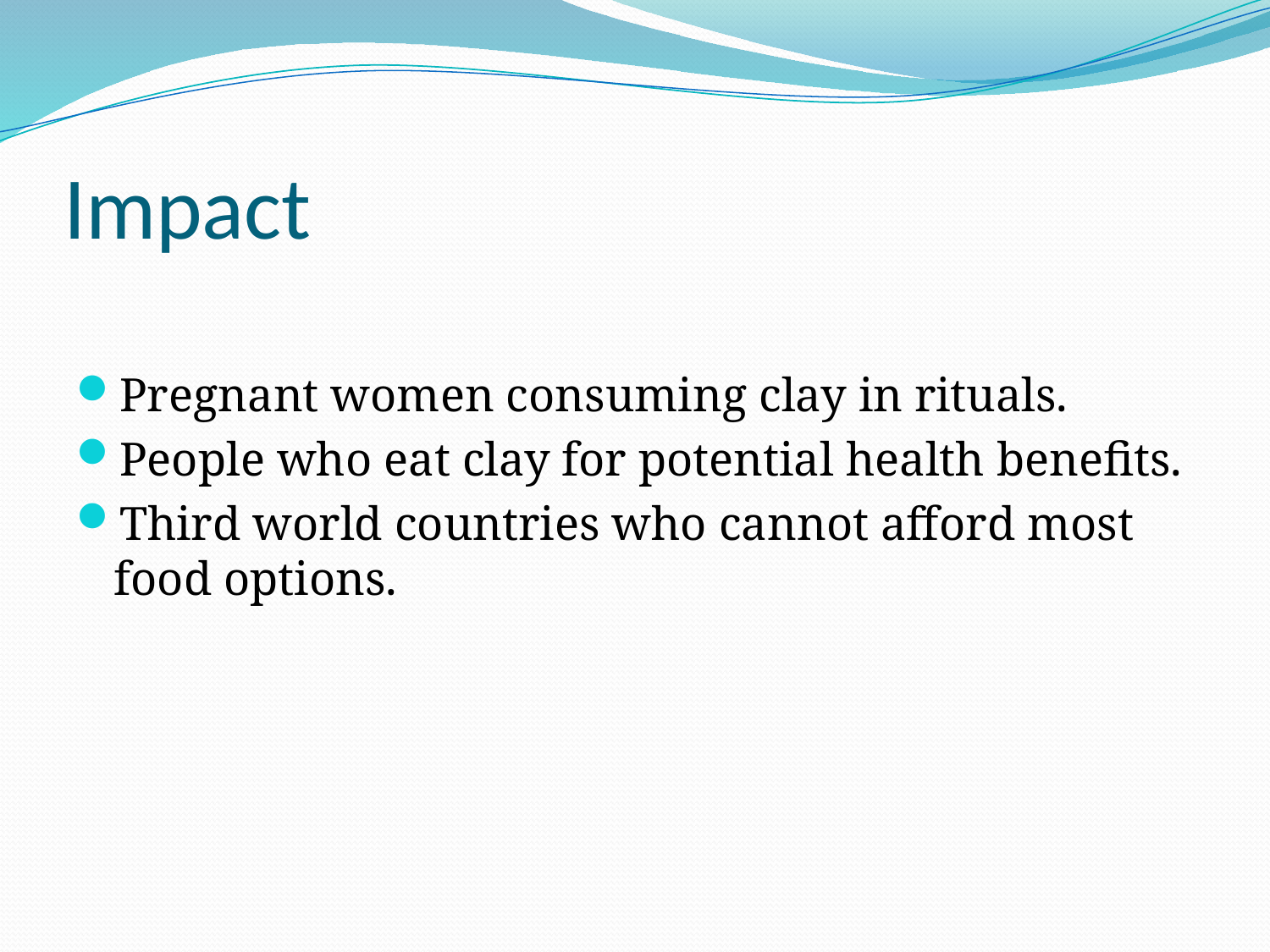

# Impact
Pregnant women consuming clay in rituals.
People who eat clay for potential health benefits.
Third world countries who cannot afford most food options.